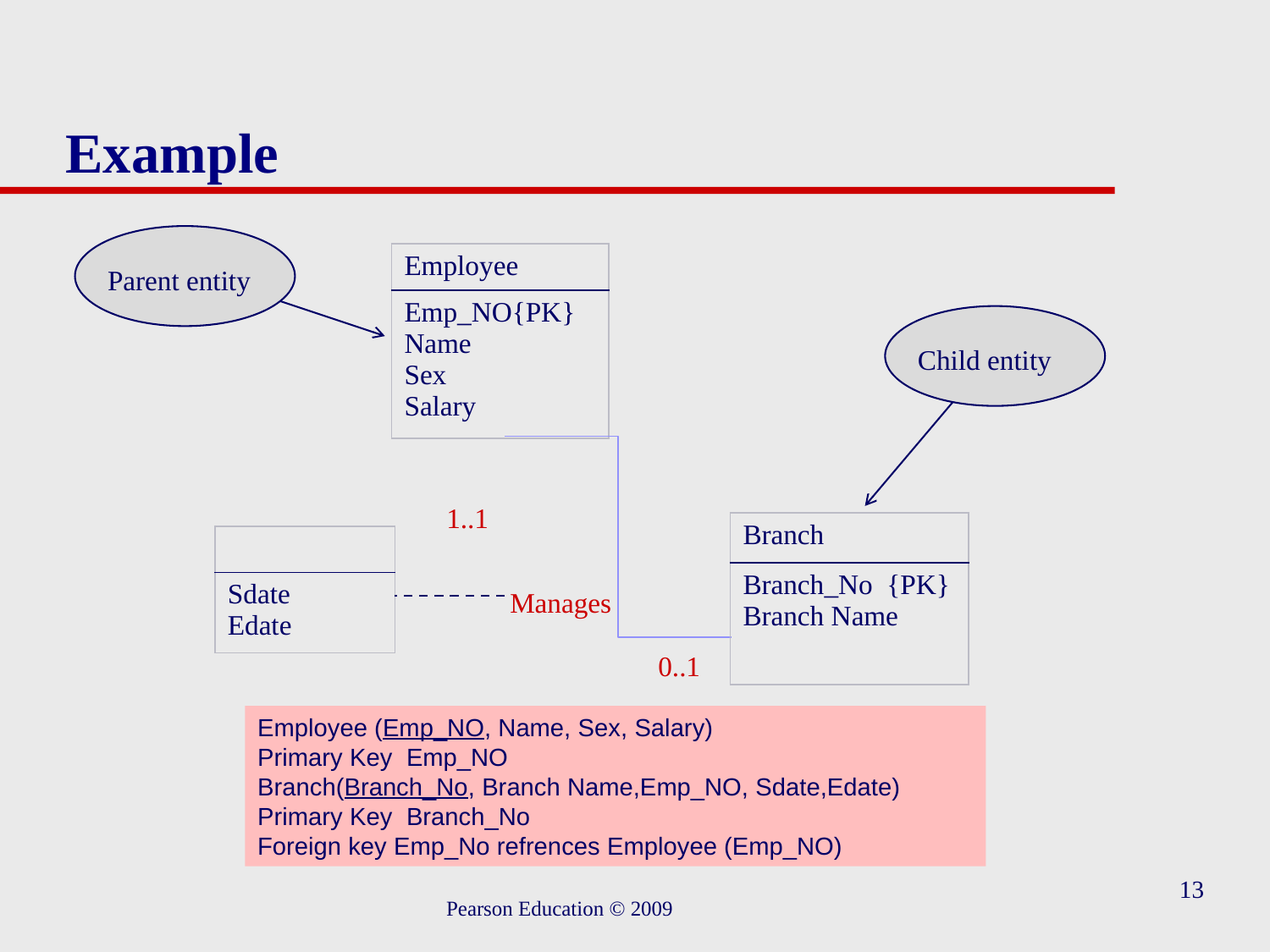

# Example

| Employee |
| --- |
| Emp\_NO{PK} Name Sex Salary |
Parent entity

Child entity
1..1
| Branch |
| --- |
| Branch\_No {PK} Branch Name |
|  |
| --- |
| Sdate Edate |
Manages
0..1
Employee (Emp_NO, Name, Sex, Salary)
Primary Key  Emp_NO
Branch(Branch_No, Branch Name,Emp_NO, Sdate,Edate)
Primary Key  Branch_No
Foreign key Emp_No refrences Employee (Emp_NO)
13
Pearson Education © 2009